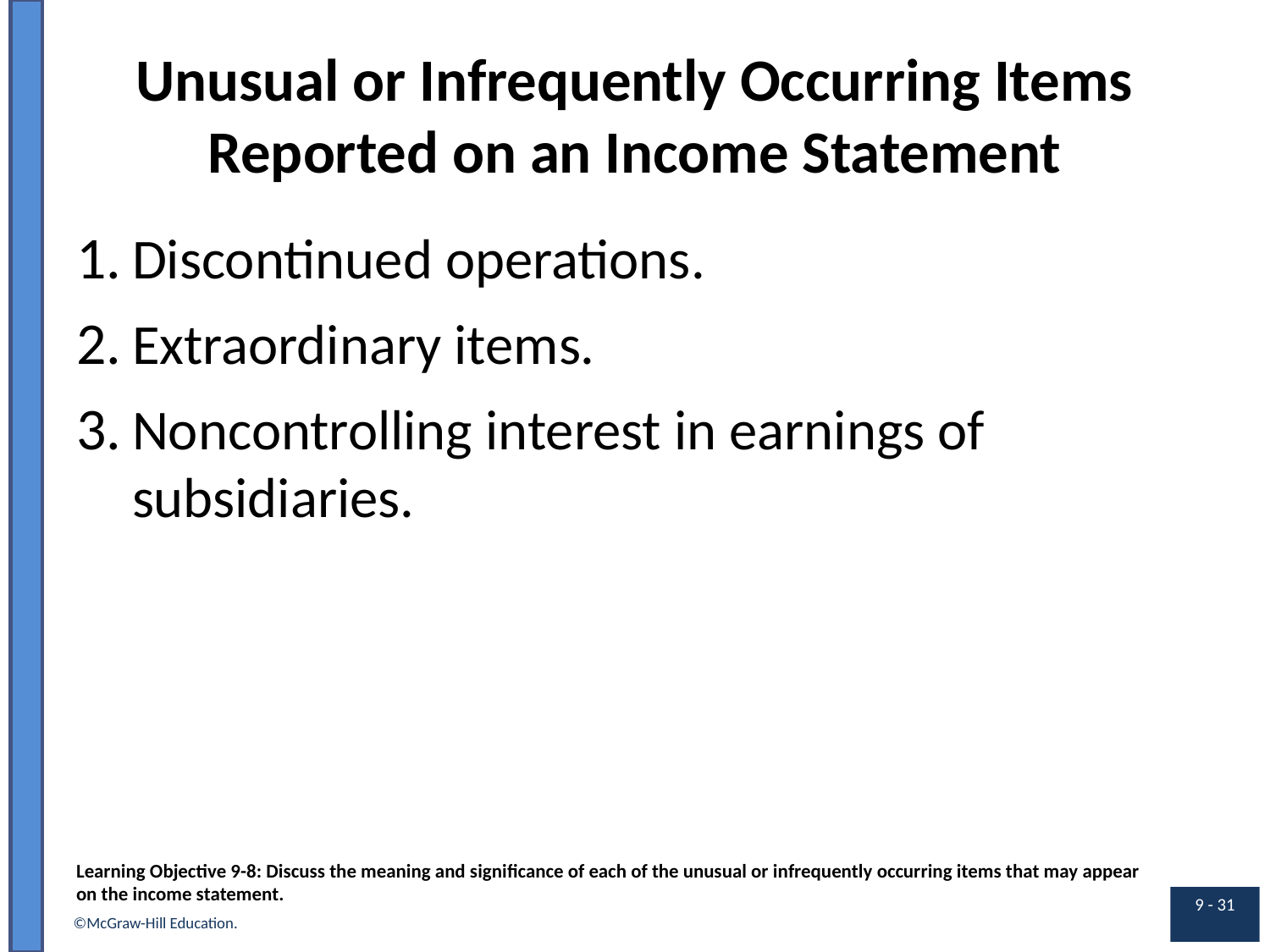

# Unusual or Infrequently Occurring Items Reported on an Income Statement
Discontinued operations.
Extraordinary items.
Noncontrolling interest in earnings of subsidiaries.
Learning Objective 9-8: Discuss the meaning and significance of each of the unusual or infrequently occurring items that may appear on the income statement.